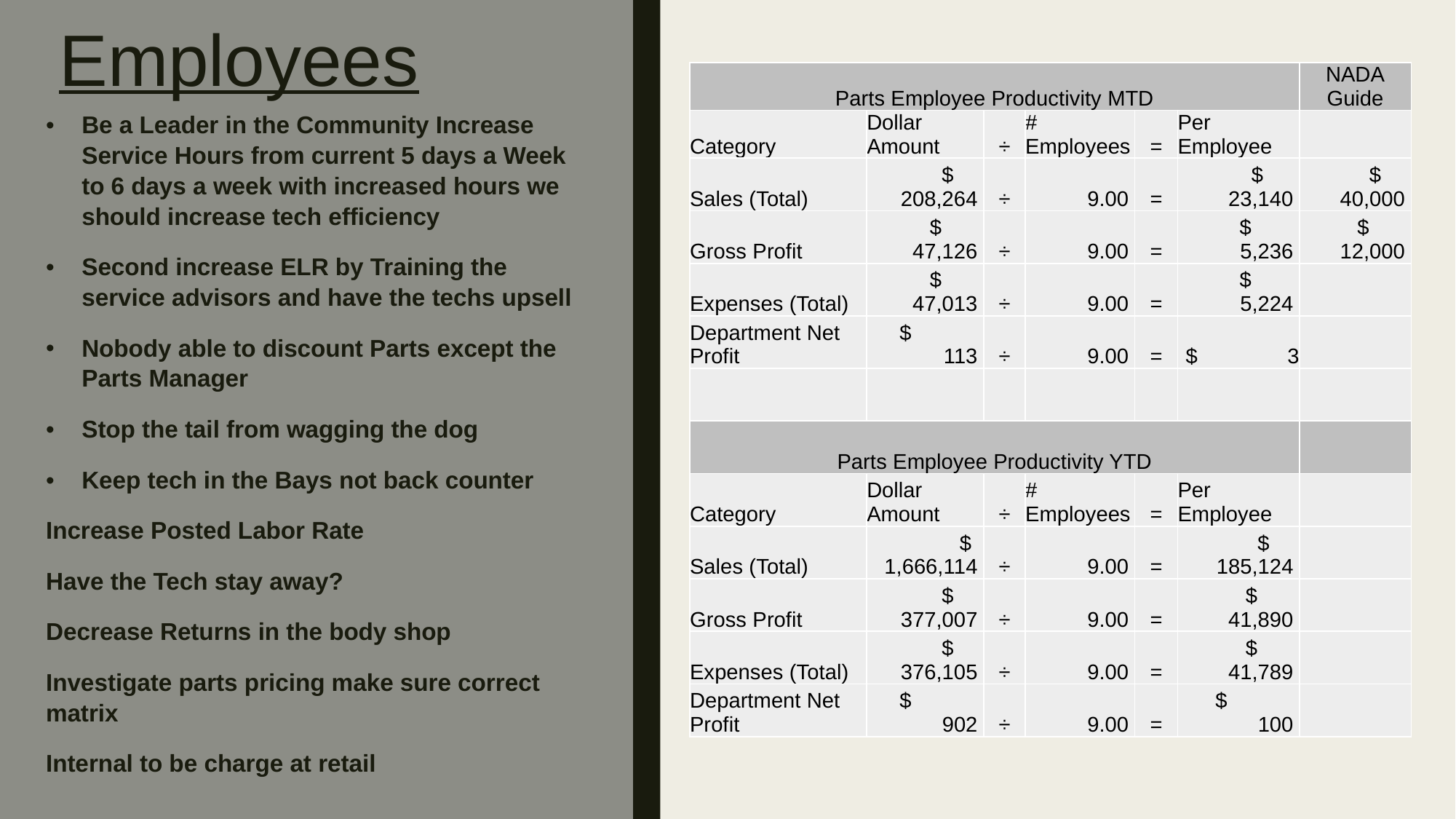

# Employees
| Parts Employee Productivity MTD |  |  |  |  |  | NADA Guide |
| --- | --- | --- | --- | --- | --- | --- |
| Category | Dollar Amount | ÷ | # Employees | = | Per Employee |  |
| Sales (Total) | $ 208,264 | ÷ | 9.00 | = | $ 23,140 | $ 40,000 |
| Gross Profit | $ 47,126 | ÷ | 9.00 | = | $ 5,236 | $ 12,000 |
| Expenses (Total) | $ 47,013 | ÷ | 9.00 | = | $ 5,224 |  |
| Department Net Profit | $ 113 | ÷ | 9.00 | = | $ 3 |  |
|  |  |  |  |  |  |  |
| Parts Employee Productivity YTD |  |  |  |  |  |  |
| Category | Dollar Amount | ÷ | # Employees | = | Per Employee |  |
| Sales (Total) | $ 1,666,114 | ÷ | 9.00 | = | $ 185,124 |  |
| Gross Profit | $ 377,007 | ÷ | 9.00 | = | $ 41,890 |  |
| Expenses (Total) | $ 376,105 | ÷ | 9.00 | = | $ 41,789 |  |
| Department Net Profit | $ 902 | ÷ | 9.00 | = | $ 100 |  |
Be a Leader in the Community Increase Service Hours from current 5 days a Week to 6 days a week with increased hours we should increase tech efficiency
Second increase ELR by Training the service advisors and have the techs upsell
Nobody able to discount Parts except the Parts Manager
Stop the tail from wagging the dog
Keep tech in the Bays not back counter
Increase Posted Labor Rate
Have the Tech stay away?
Decrease Returns in the body shop
Investigate parts pricing make sure correct matrix
Internal to be charge at retail